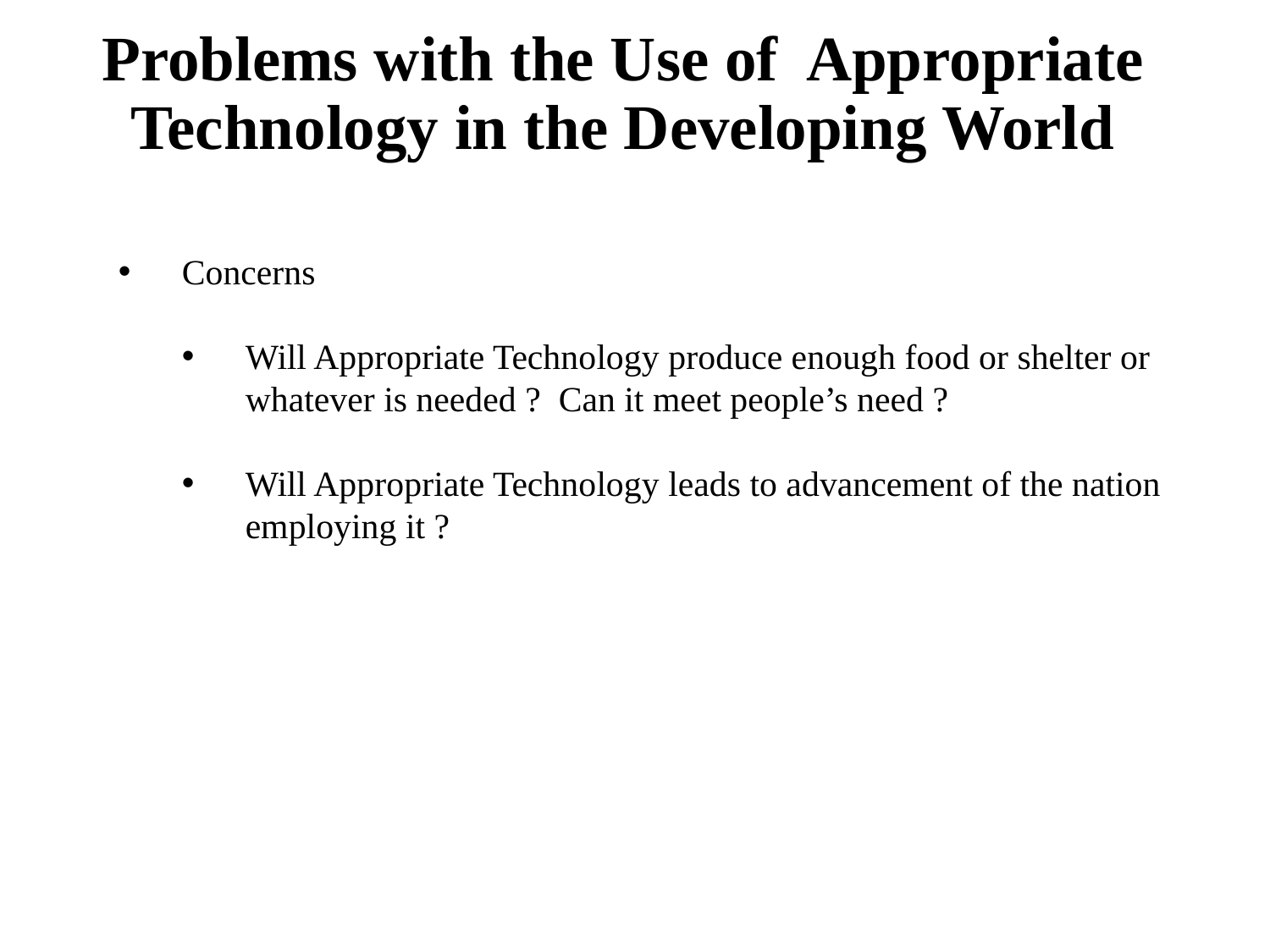

# Problems with the Use of  Appropriate Technology in the Developing World
Concerns

Will Appropriate Technology produce enough food or shelter or whatever is needed ?  Can it meet people’s need ?

Will Appropriate Technology leads to advancement of the nation employing it ?